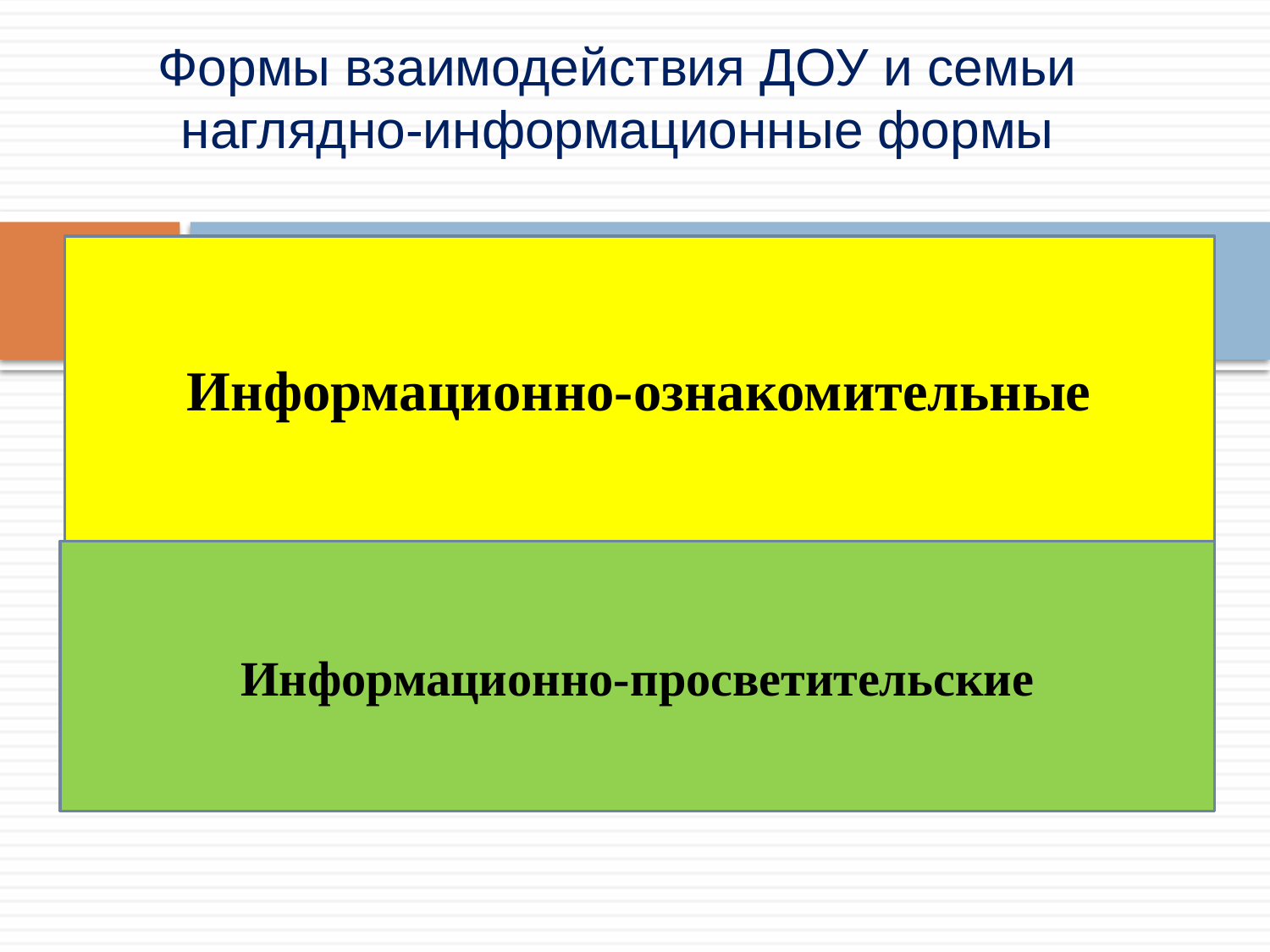

# Формы взаимодействия ДОУ и семьи наглядно-информационные формы
Информационно-ознакомительные

Информационно-просветительские